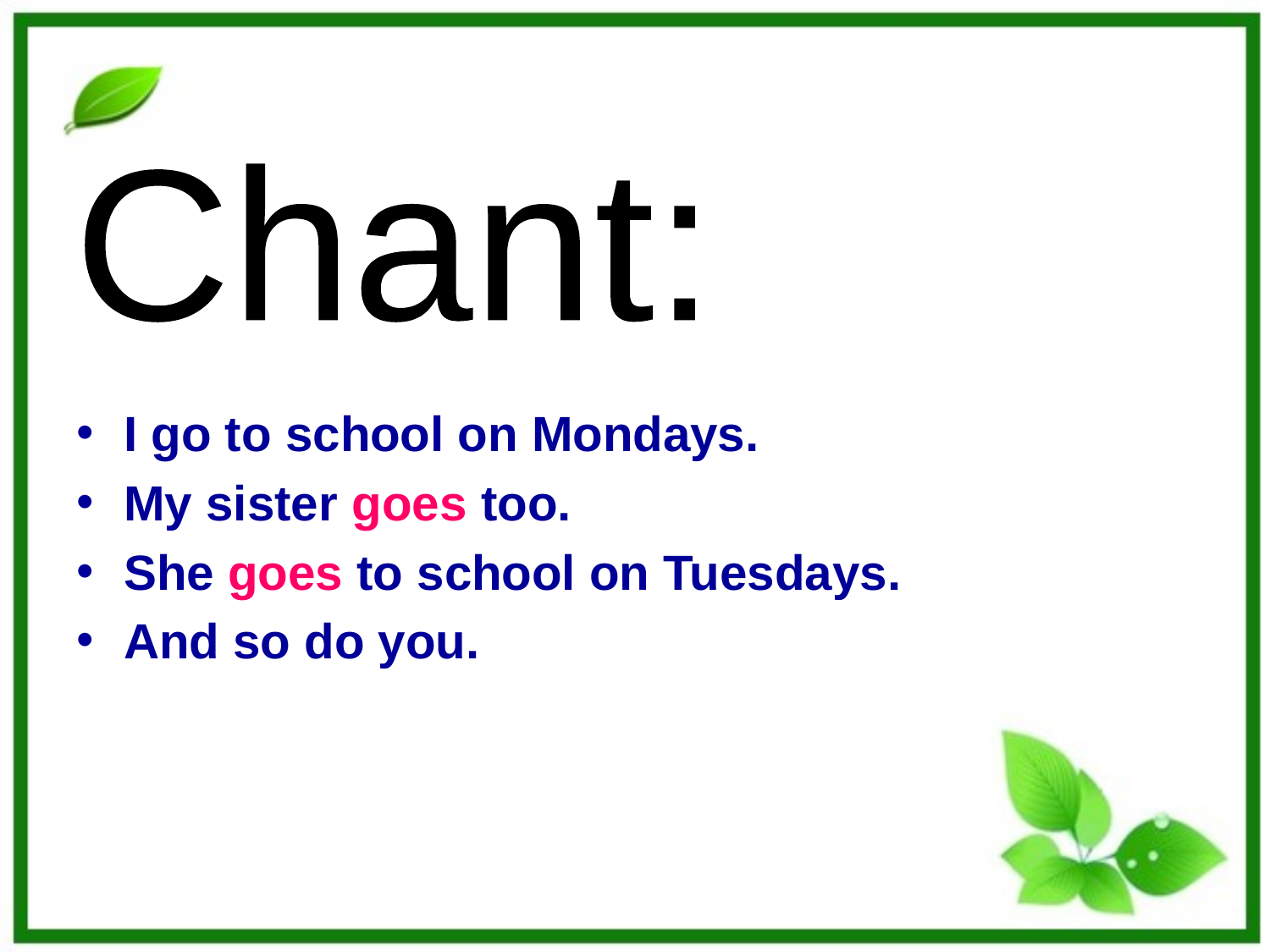

#
Chant:

I go to school on Mondays.
My sister goes too.
She goes to school on Tuesdays.
And so do you.